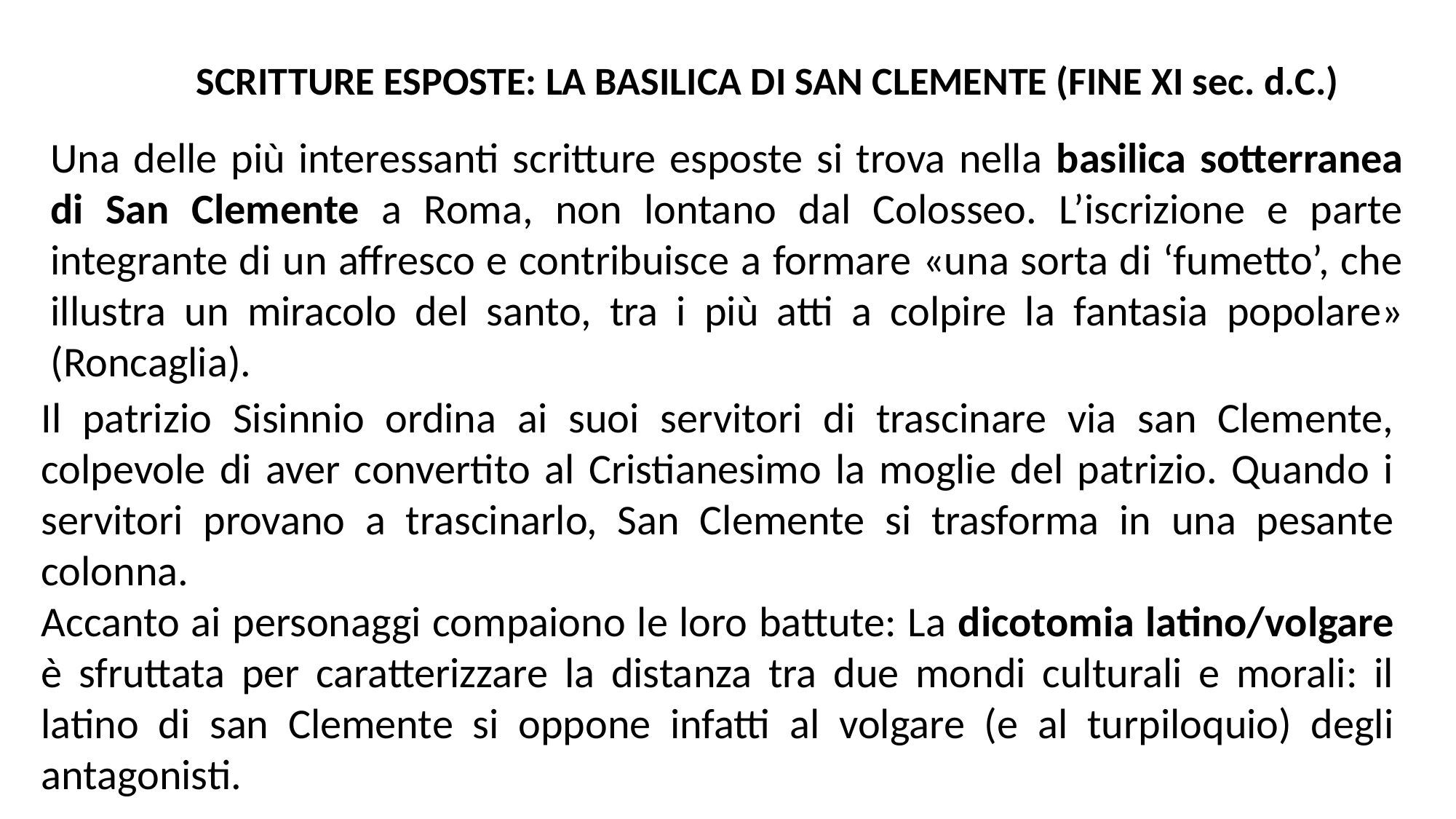

SCRITTURE ESPOSTE: LA BASILICA DI SAN CLEMENTE (FINE XI sec. d.C.)
Una delle più interessanti scritture esposte si trova nella basilica sotterranea di San Clemente a Roma, non lontano dal Colosseo. L’iscrizione e parte integrante di un affresco e contribuisce a formare «una sorta di ‘fumetto’, che illustra un miracolo del santo, tra i più atti a colpire la fantasia popolare» (Roncaglia).
Il patrizio Sisinnio ordina ai suoi servitori di trascinare via san Clemente, colpevole di aver convertito al Cristianesimo la moglie del patrizio. Quando i servitori provano a trascinarlo, San Clemente si trasforma in una pesante colonna.
Accanto ai personaggi compaiono le loro battute: La dicotomia latino/volgare è sfruttata per caratterizzare la distanza tra due mondi culturali e morali: il latino di san Clemente si oppone infatti al volgare (e al turpiloquio) degli antagonisti.